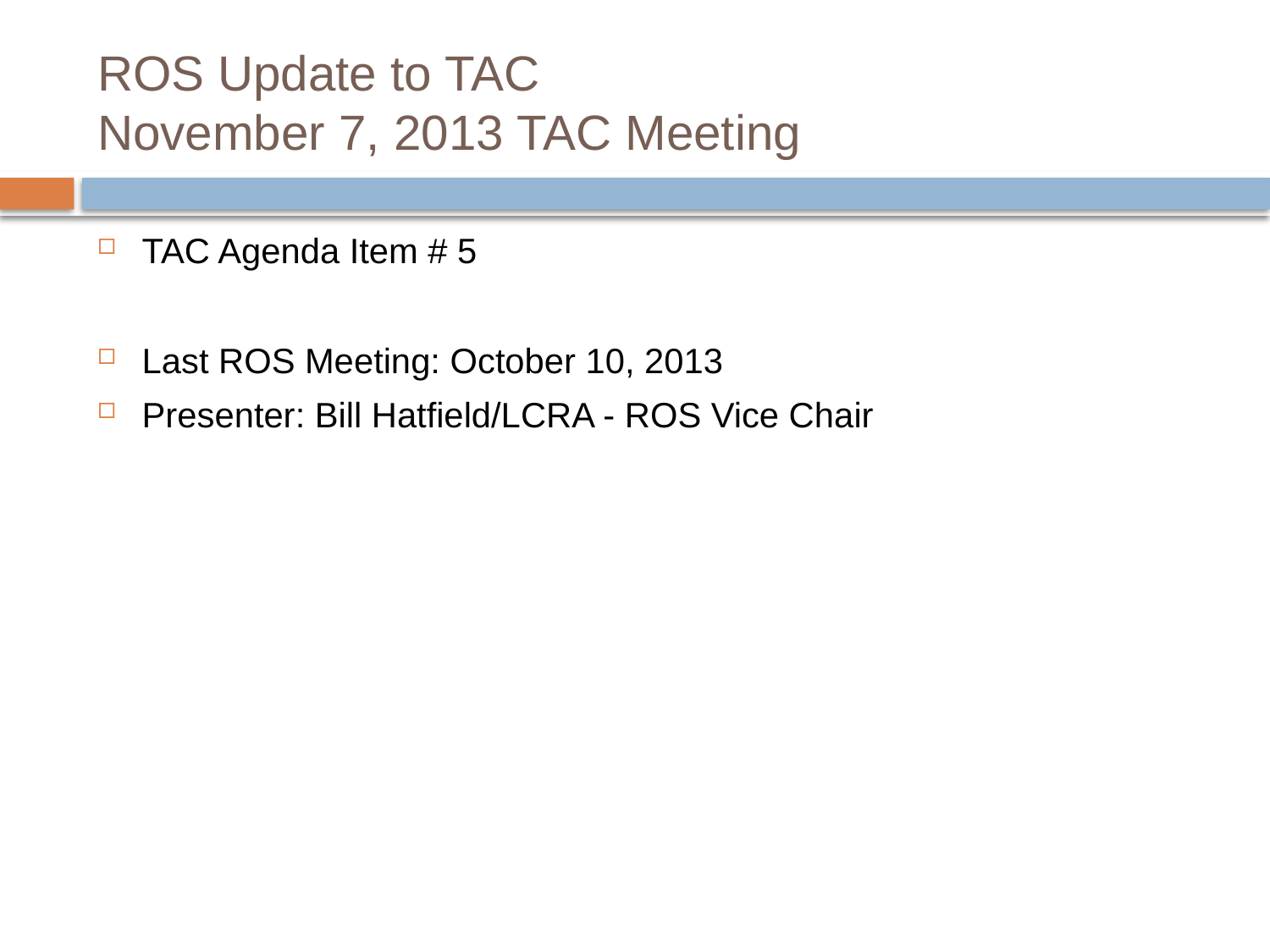

# ROS Update to TAC November 7, 2013 TAC Meeting
TAC Agenda Item # 5

Last ROS Meeting: October 10, 2013
Presenter: Bill Hatfield/LCRA - ROS Vice Chair